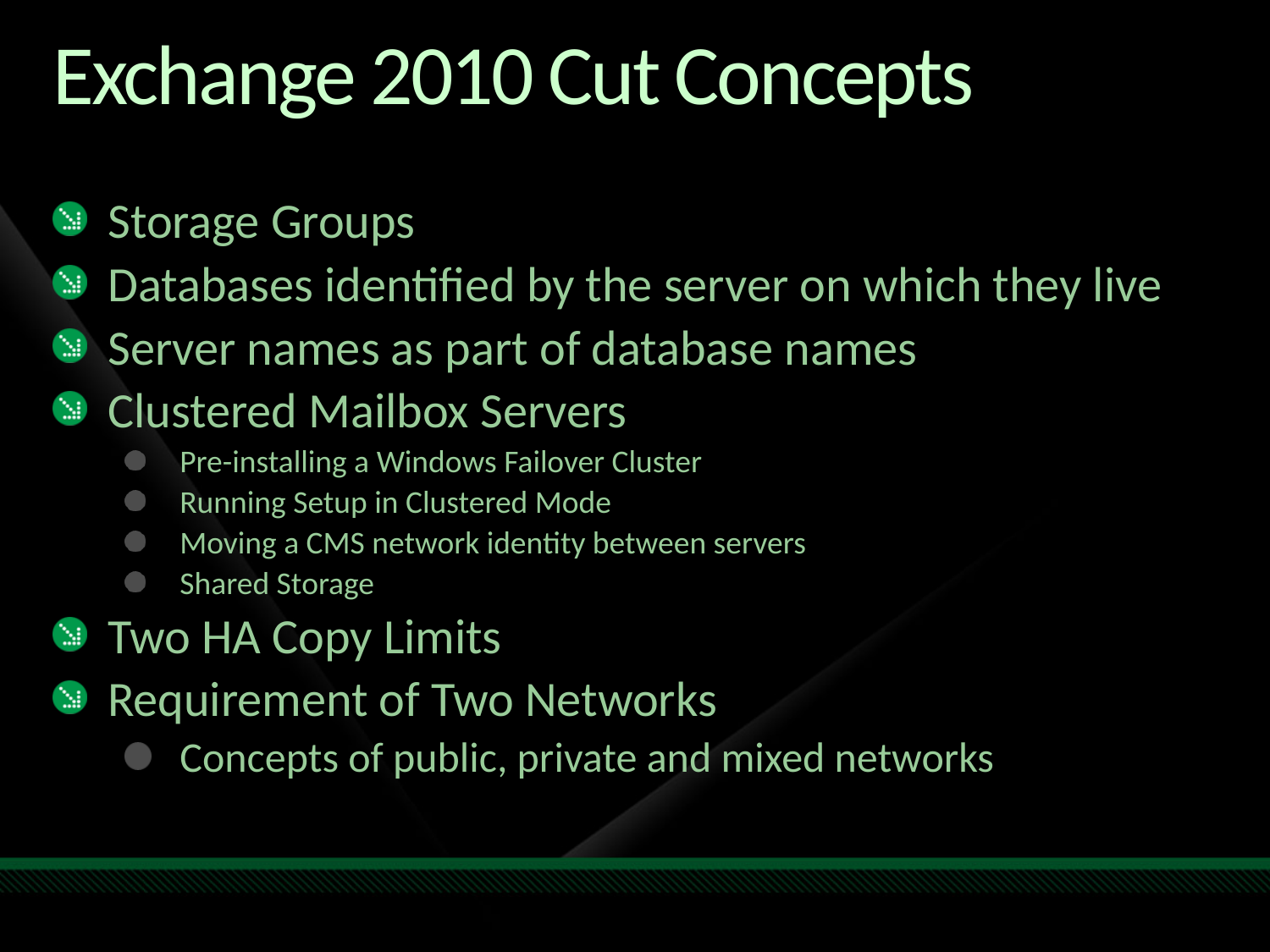

# Exchange 2010 Cut Concepts
Storage Groups
Databases identified by the server on which they live
Server names as part of database names
Clustered Mailbox Servers
Pre-installing a Windows Failover Cluster
Running Setup in Clustered Mode
Moving a CMS network identity between servers
Shared Storage
Two HA Copy Limits
Requirement of Two Networks
Concepts of public, private and mixed networks